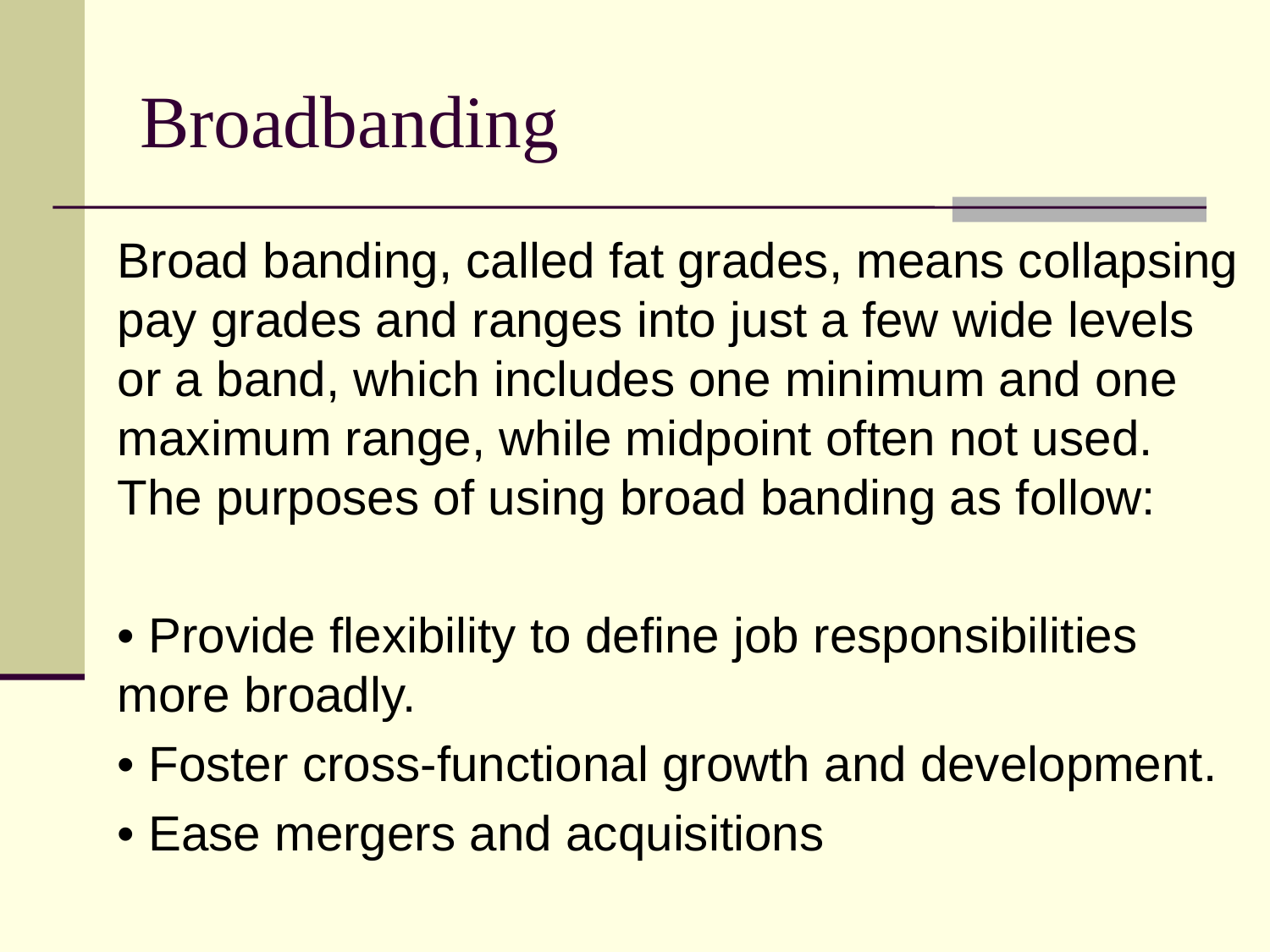

# Broadbanding
Broad banding, called fat grades, means collapsing pay grades and ranges into just a few wide levels or a band, which includes one minimum and one maximum range, while midpoint often not used. The purposes of using broad banding as follow:

• Provide flexibility to define job responsibilities more broadly.
• Foster cross-functional growth and development.
• Ease mergers and acquisitions